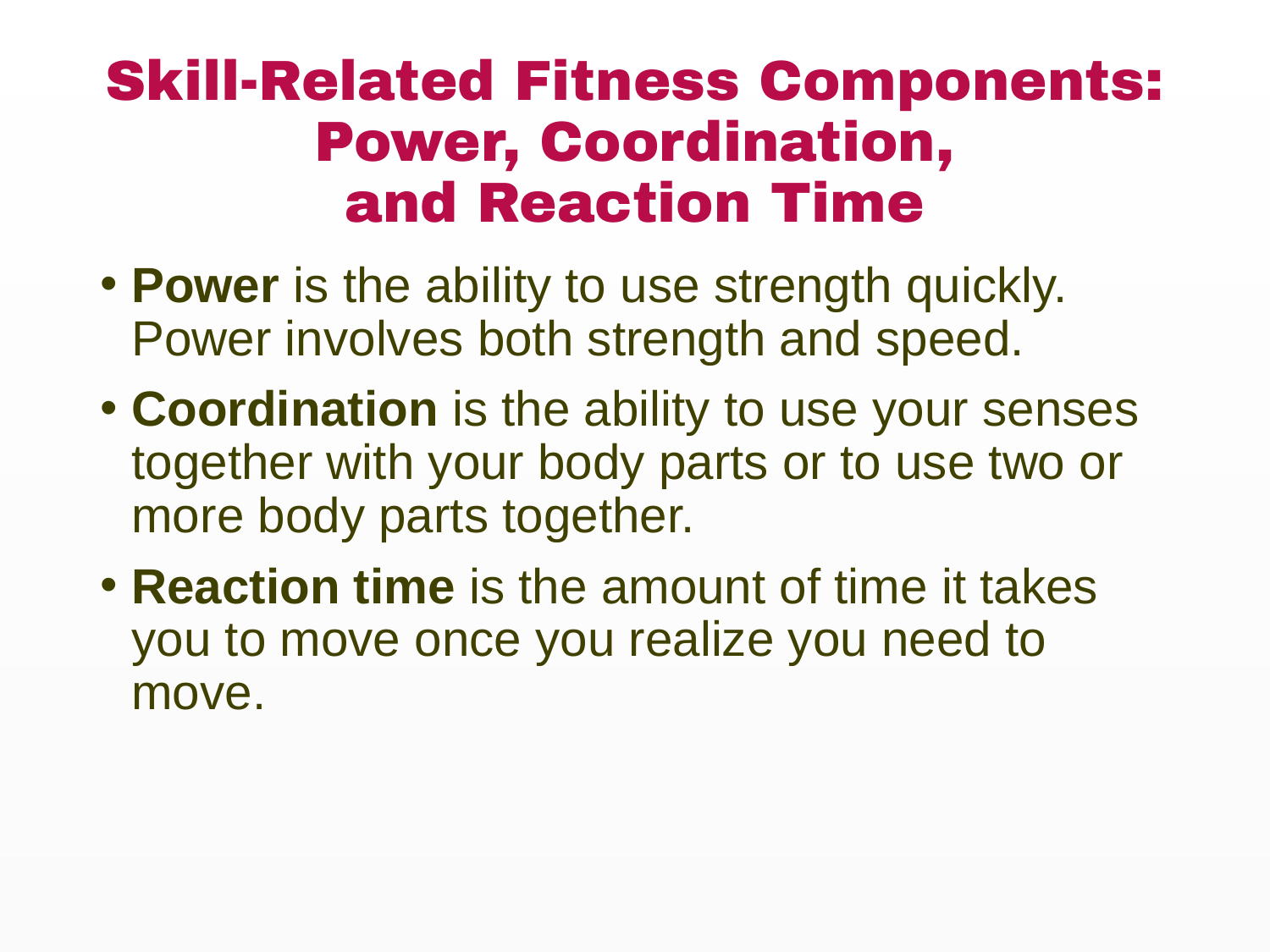

# Skill-Related Fitness Components: Power, Coordination, and Reaction Time
Power is the ability to use strength quickly. Power involves both strength and speed.
Coordination is the ability to use your senses together with your body parts or to use two or more body parts together.
Reaction time is the amount of time it takes you to move once you realize you need to move.